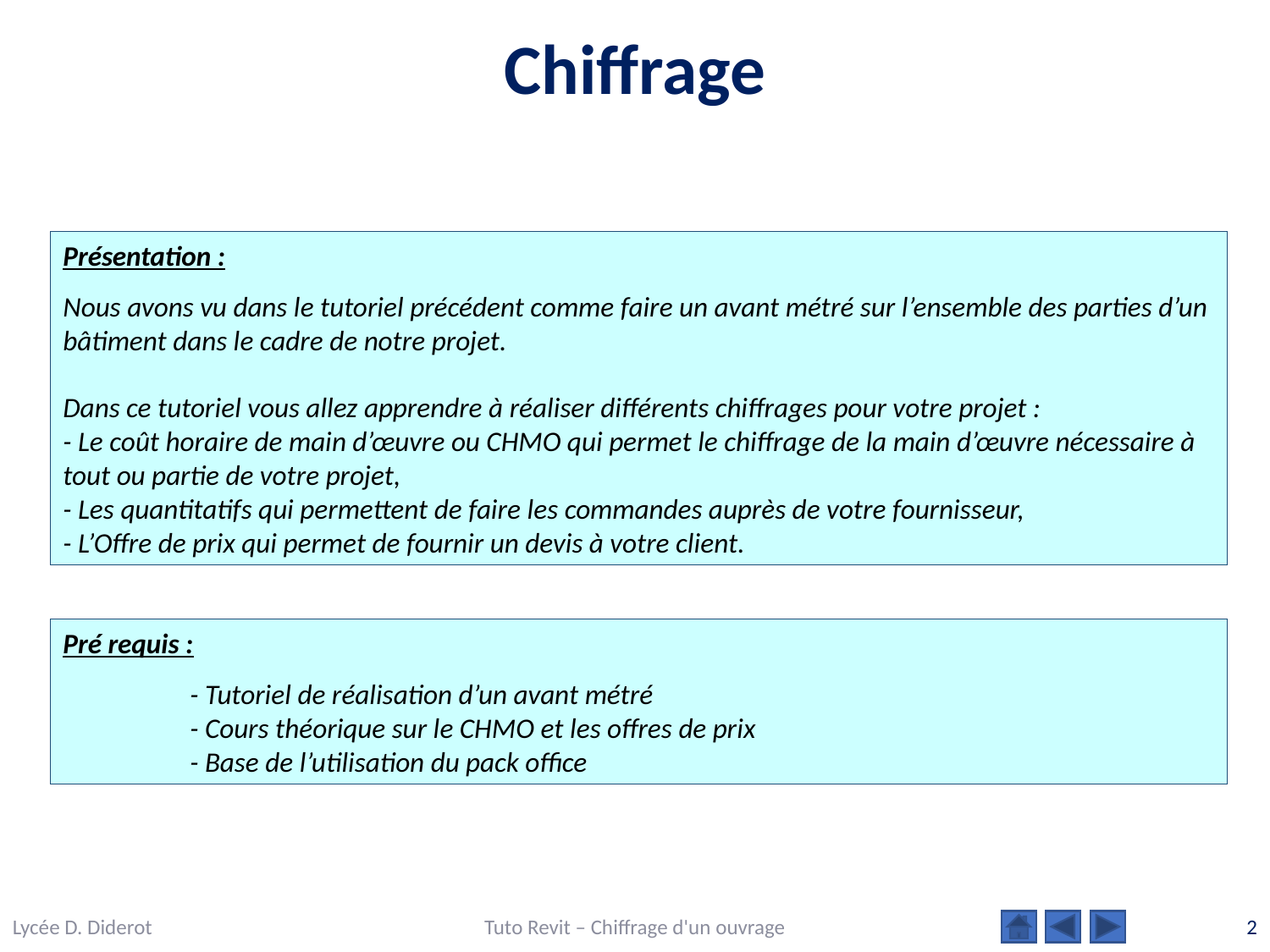

Chiffrage
Présentation :

Nous avons vu dans le tutoriel précédent comme faire un avant métré sur l’ensemble des parties d’un bâtiment dans le cadre de notre projet.

Dans ce tutoriel vous allez apprendre à réaliser différents chiffrages pour votre projet :
- Le coût horaire de main d’œuvre ou CHMO qui permet le chiffrage de la main d’œuvre nécessaire à tout ou partie de votre projet,
- Les quantitatifs qui permettent de faire les commandes auprès de votre fournisseur,
- L’Offre de prix qui permet de fournir un devis à votre client.
Pré requis :

	- Tutoriel de réalisation d’un avant métré
	- Cours théorique sur le CHMO et les offres de prix
	- Base de l’utilisation du pack office
Lycée D. Diderot
Tuto Revit – Chiffrage d'un ouvrage
2